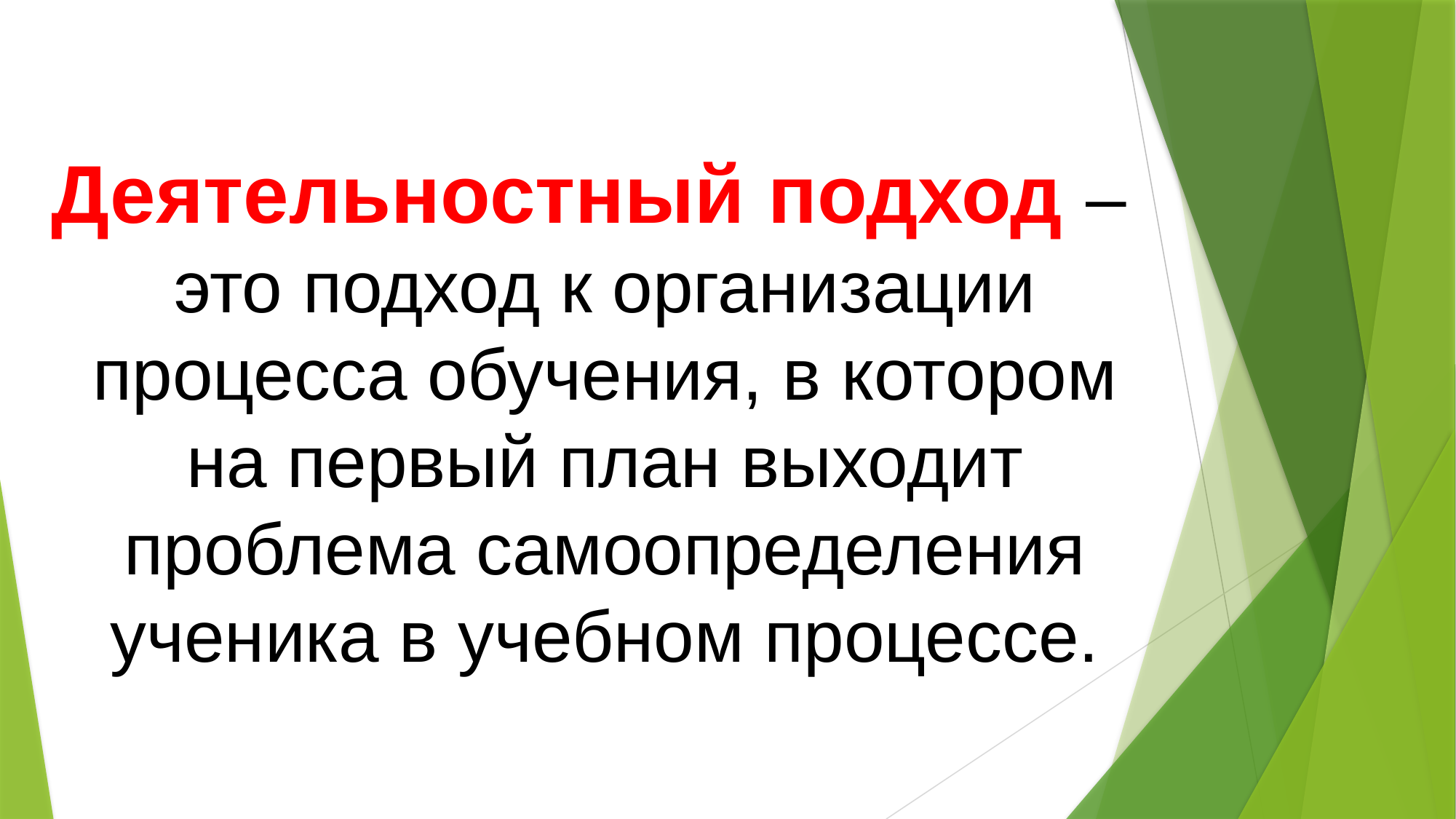

Деятельностный подход – это подход к организации процесса обучения, в котором на первый план выходит проблема самоопределения ученика в учебном процессе.